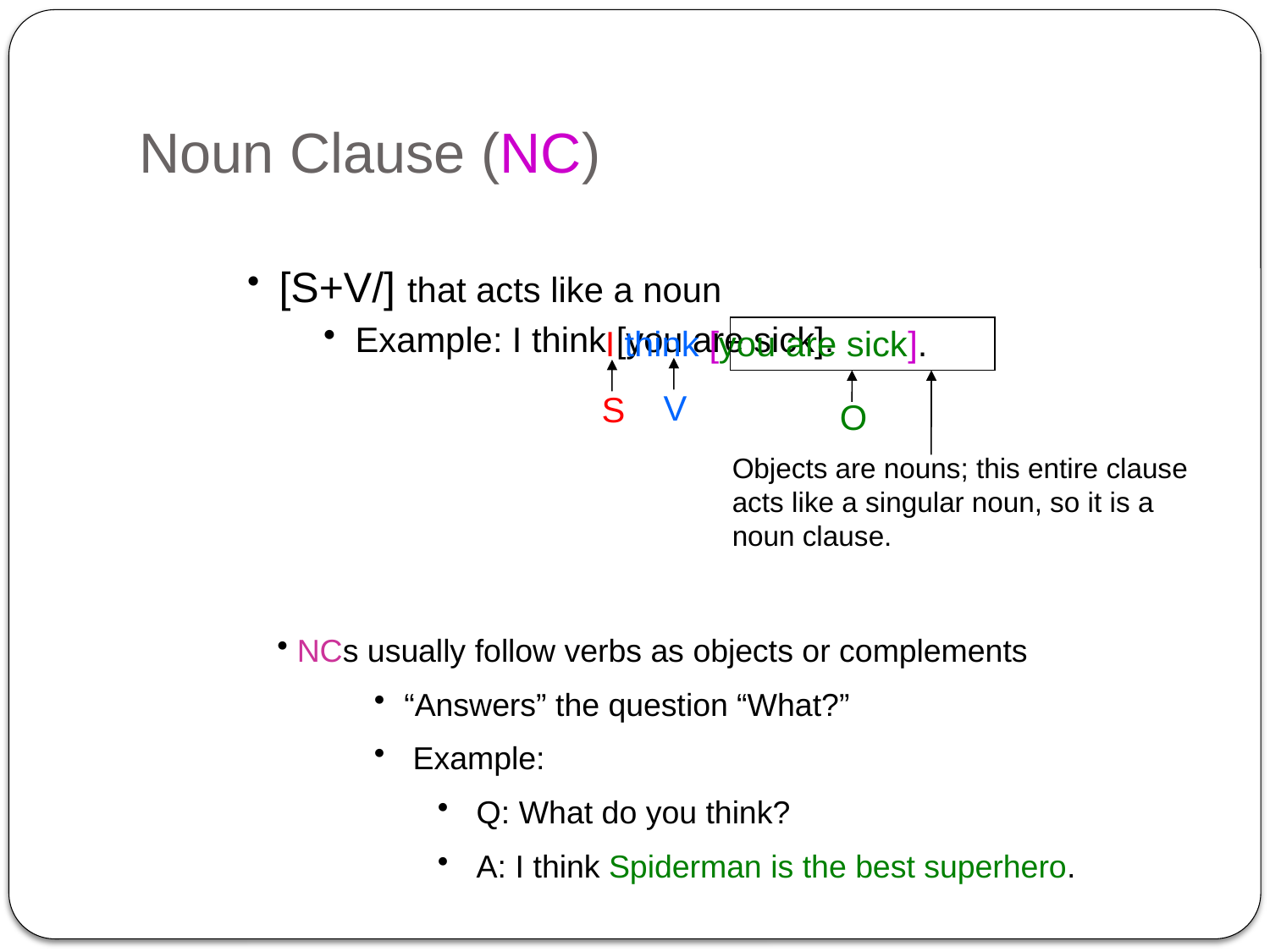

# Noun Clause (NC)
[S+V/] that acts like a noun
Example: I think [you are sick].

I think [you are sick].

V
S
O
Objects are nouns; this entire clause acts like a singular noun, so it is a noun clause.
 NCs usually follow verbs as objects or complements
“Answers” the question “What?”
 Example:
 Q: What do you think?
 A: I think Spiderman is the best superhero.